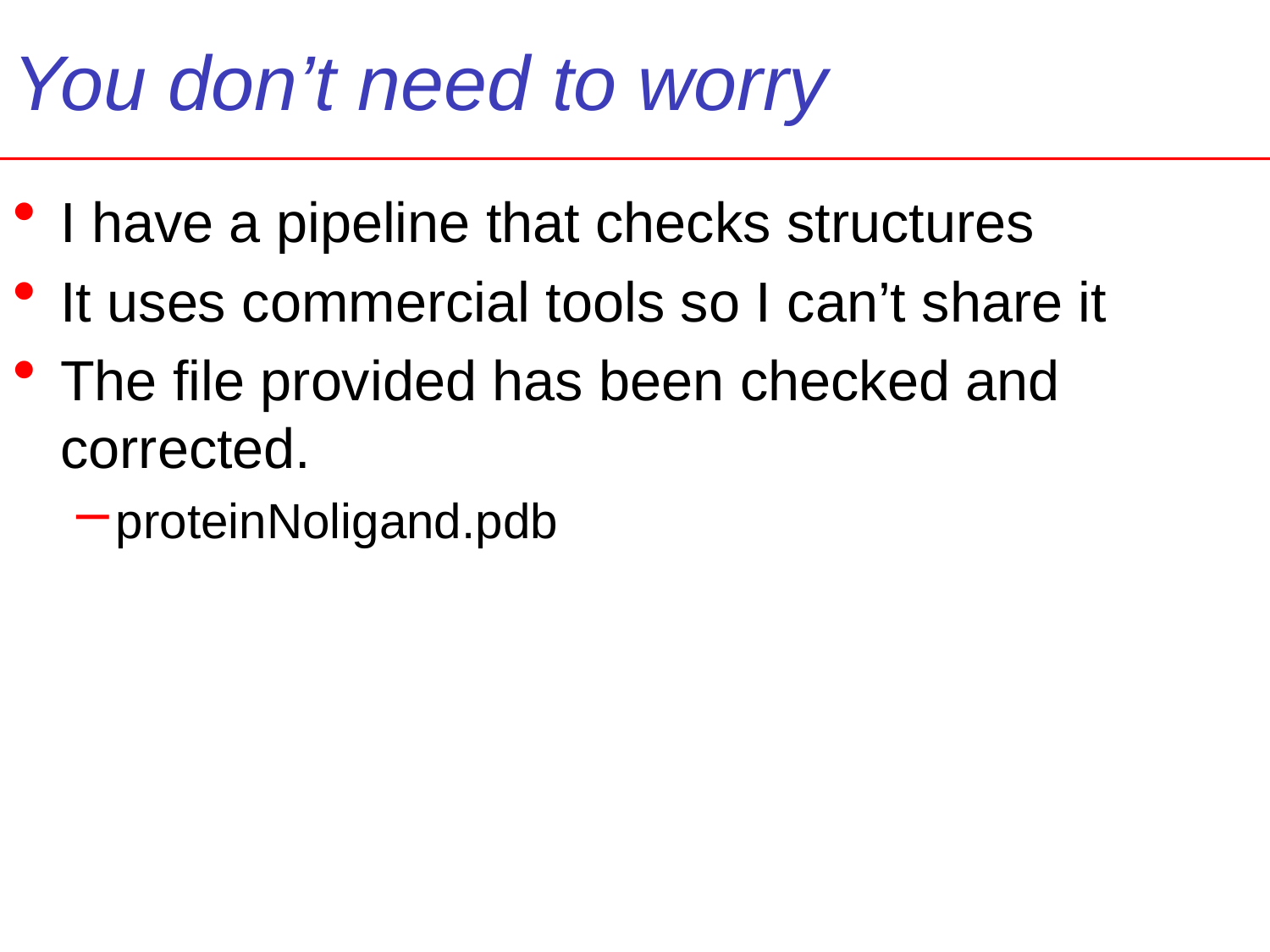

# You don’t need to worry
I have a pipeline that checks structures
It uses commercial tools so I can’t share it
The file provided has been checked and corrected.
proteinNoligand.pdb